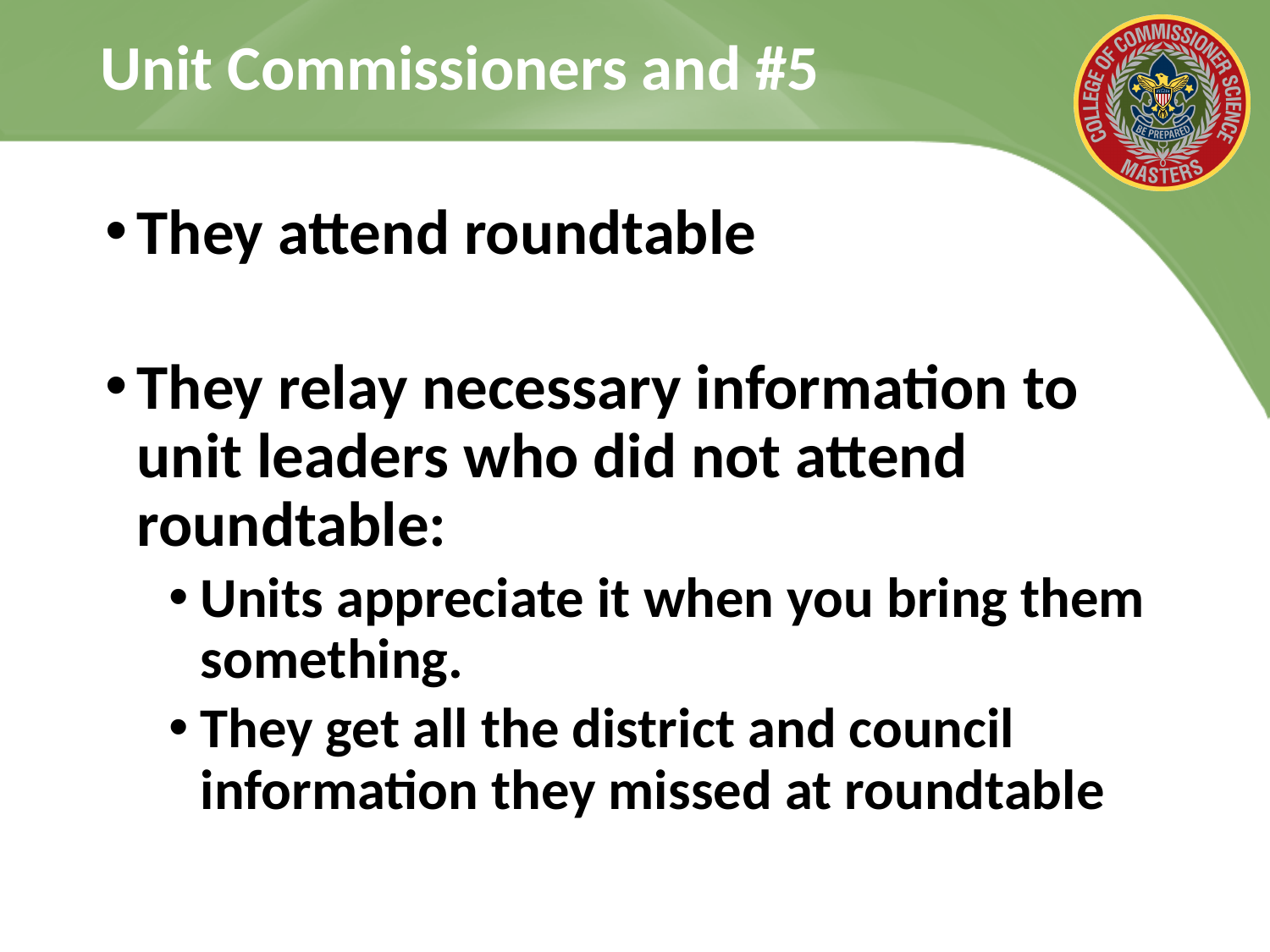

# Unit Commissioners and #5
They attend roundtable

They relay necessary information to unit leaders who did not attend roundtable:
Units appreciate it when you bring them something.
They get all the district and council information they missed at roundtable